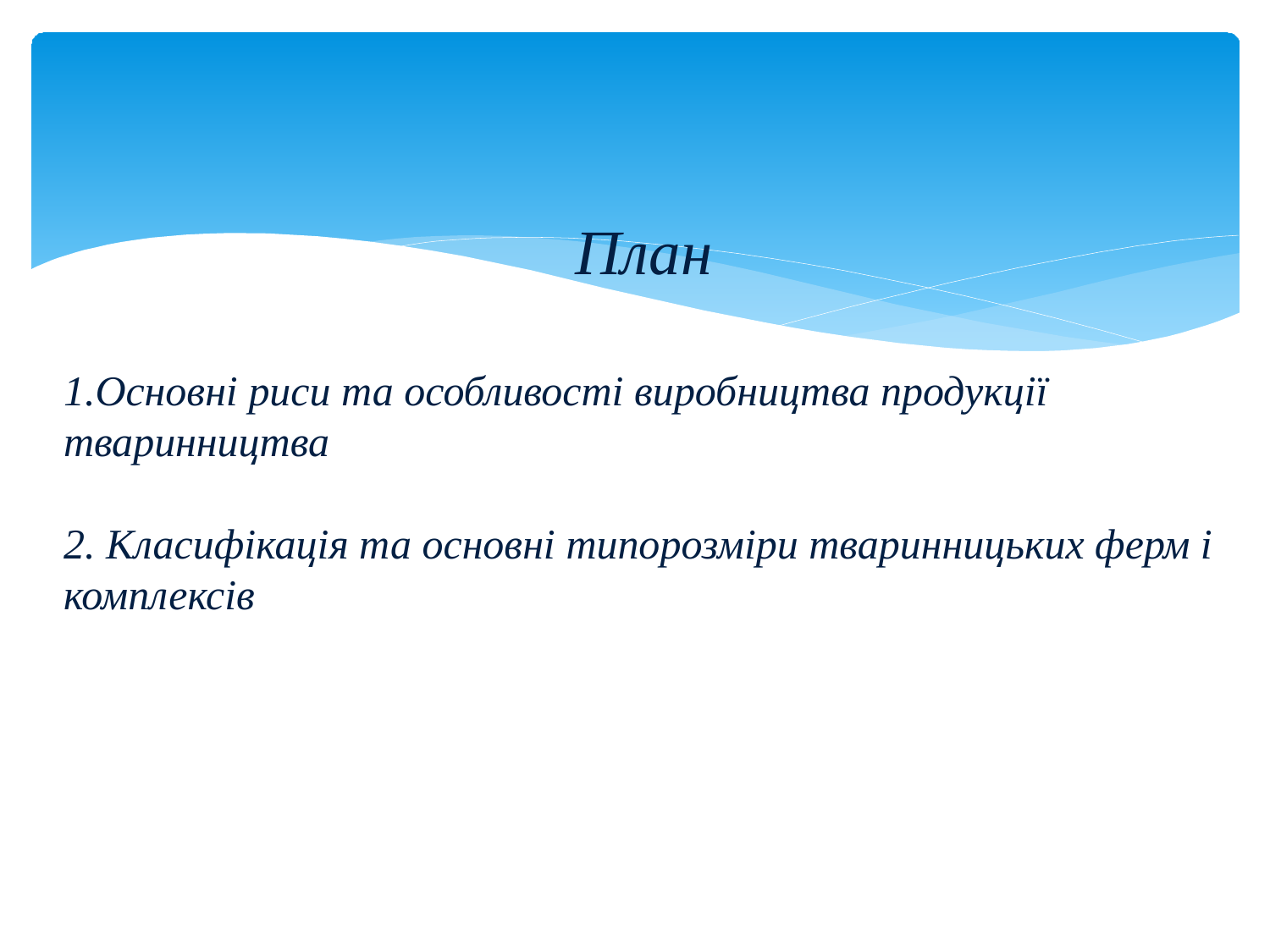

План

1.Основні риси та особливості виробництва продукції тваринництва

2. Класифікація та основні типорозміри тваринницьких ферм і комплексів